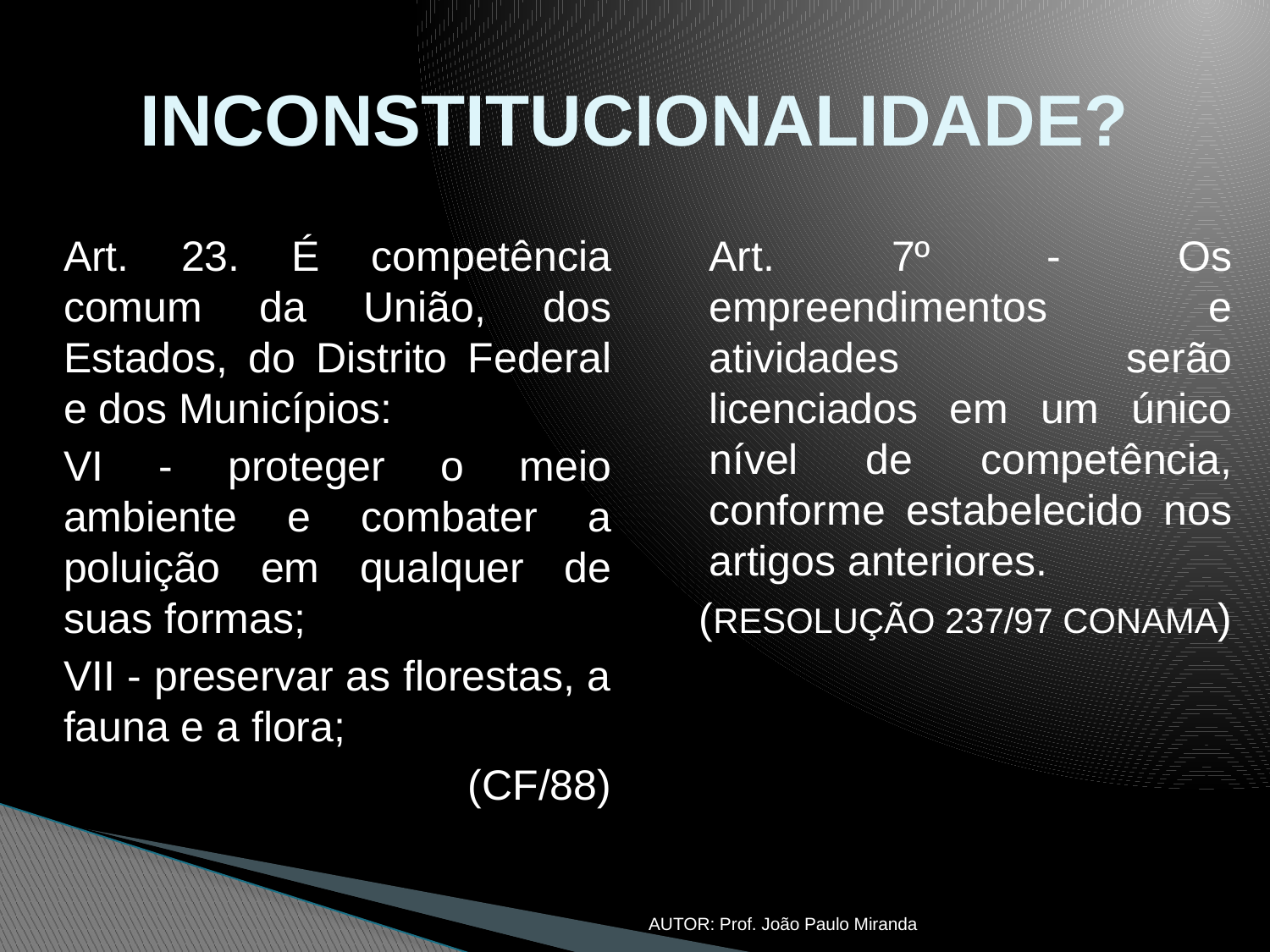

# INCONSTITUCIONALIDADE?
	Art. 23. É competência comum da União, dos Estados, do Distrito Federal e dos Municípios:
	VI - proteger o meio ambiente e combater a poluição em qualquer de suas formas;
	VII - preservar as florestas, a fauna e a flora;
(CF/88)
	Art. 7º - Os empreendimentos e atividades serão licenciados em um único nível de competência, conforme estabelecido nos artigos anteriores.
(RESOLUÇÃO 237/97 CONAMA)
AUTOR: Prof. João Paulo Miranda